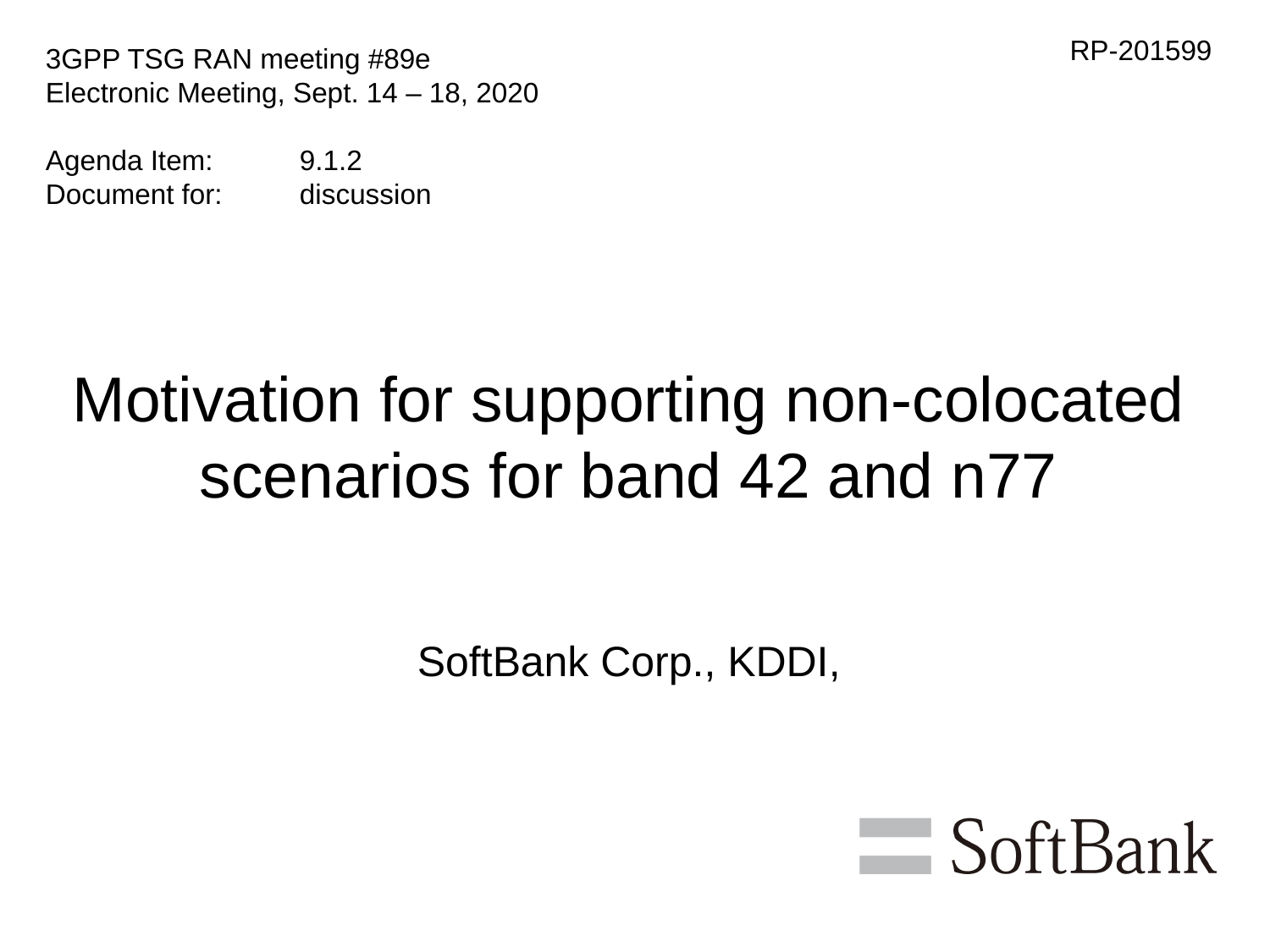

RP-201599
3GPP TSG RAN meeting #89e
Electronic Meeting, Sept. 14 – 18, 2020

Agenda Item:	9.1.2
Document for:	discussion
# Motivation for supporting non-colocated scenarios for band 42 and n77
SoftBank Corp., KDDI,